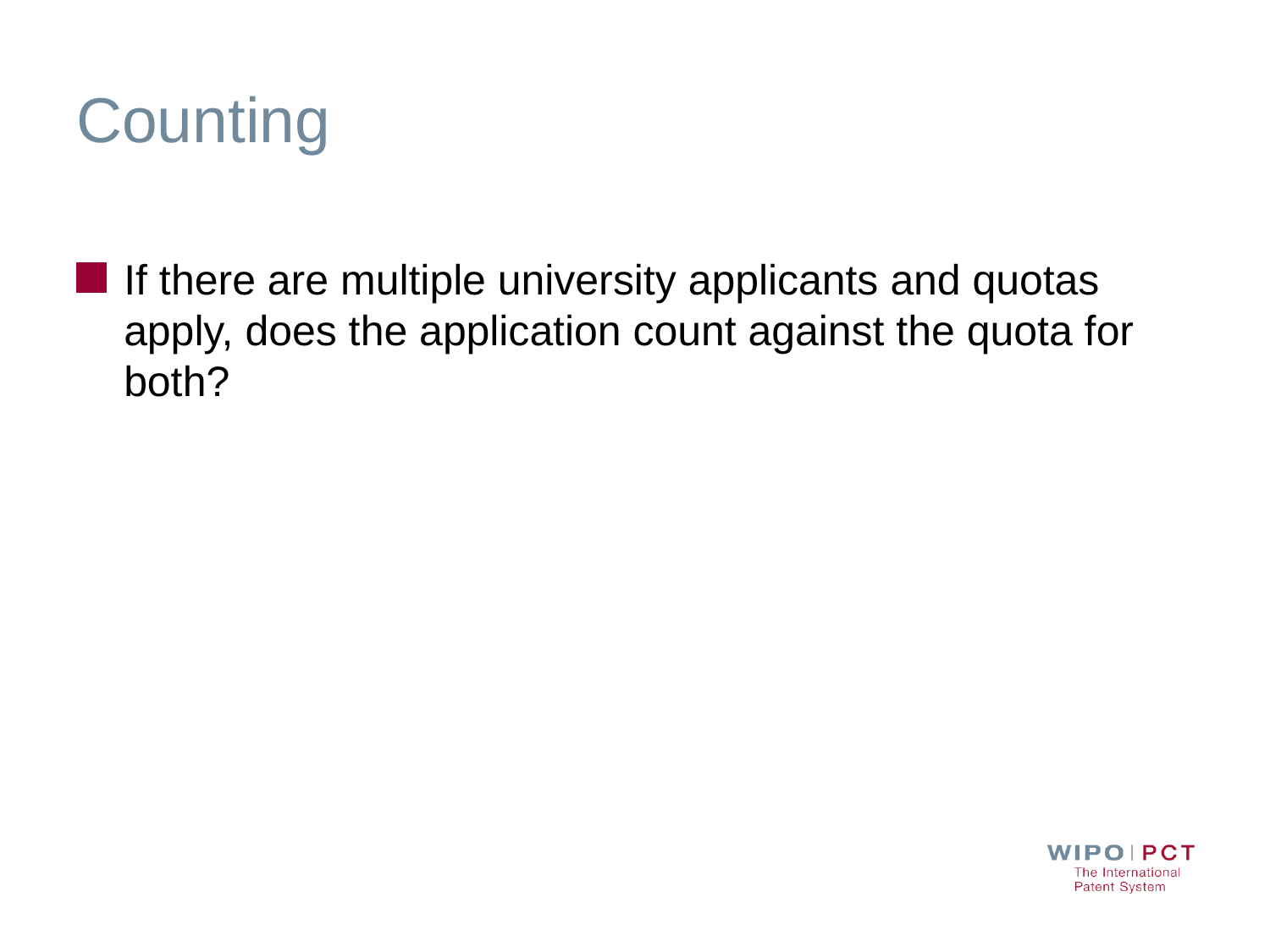

# Counting
If there are multiple university applicants and quotas apply, does the application count against the quota for both?